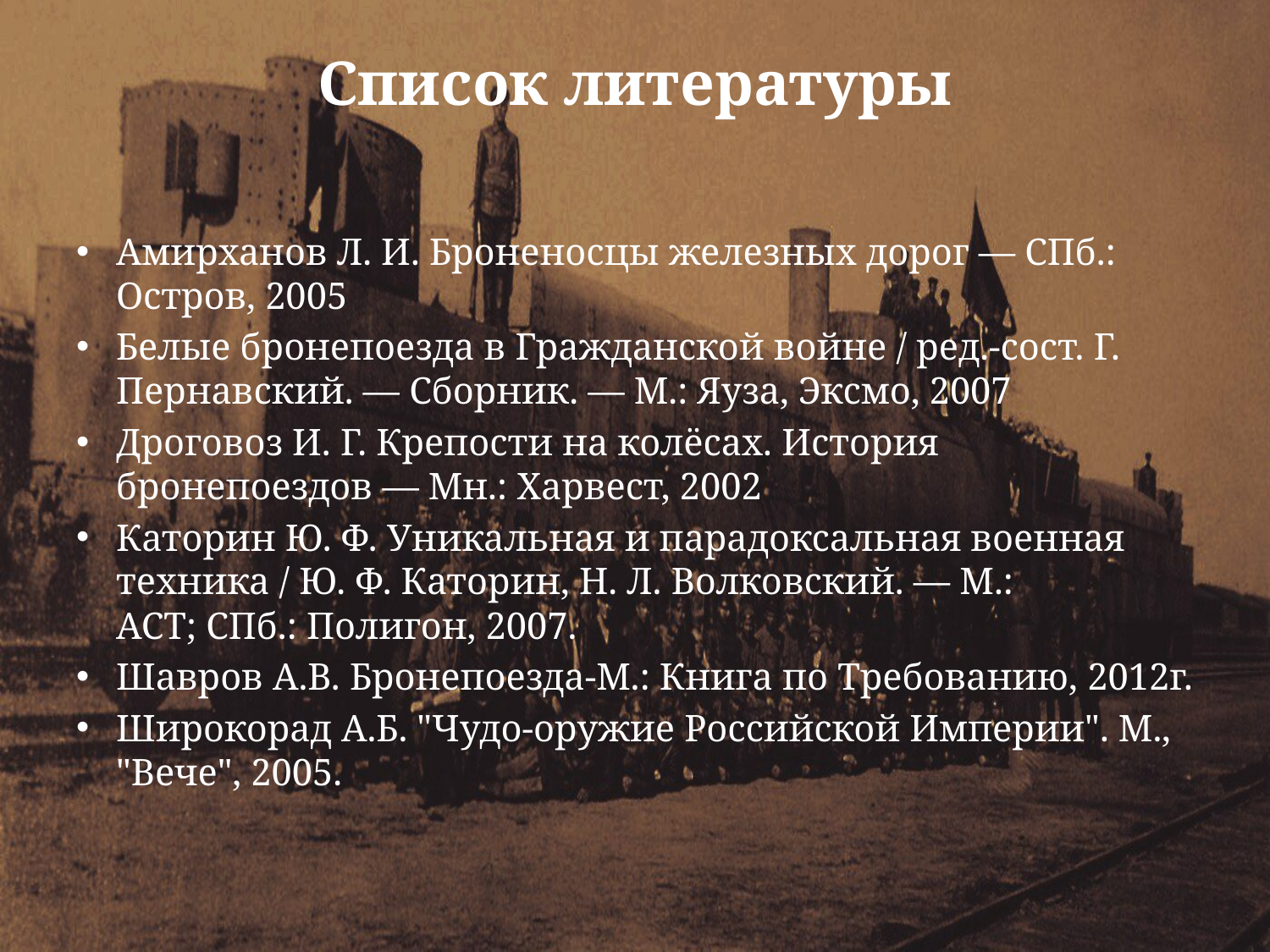

# Список литературы
Амирханов Л. И. Броненосцы железных дорог — СПб.: Остров, 2005
Белые бронепоезда в Гражданской войне / ред.-сост. Г. Пернавский. — Сборник. — М.: Яуза, Эксмо, 2007
Дроговоз И. Г. Крепости на колёсах. История бронепоездов — Мн.: Харвест, 2002
Каторин Ю. Ф. Уникальная и парадоксальная военная техника / Ю. Ф. Каторин, Н. Л. Волковский. — М.: АСТ; СПб.: Полигон, 2007.
Шавров А.В. Бронепоезда-М.: Книга по Требованию, 2012г.
Широкорад А.Б. "Чудо-оружие Российской Империи". М., "Вече", 2005.